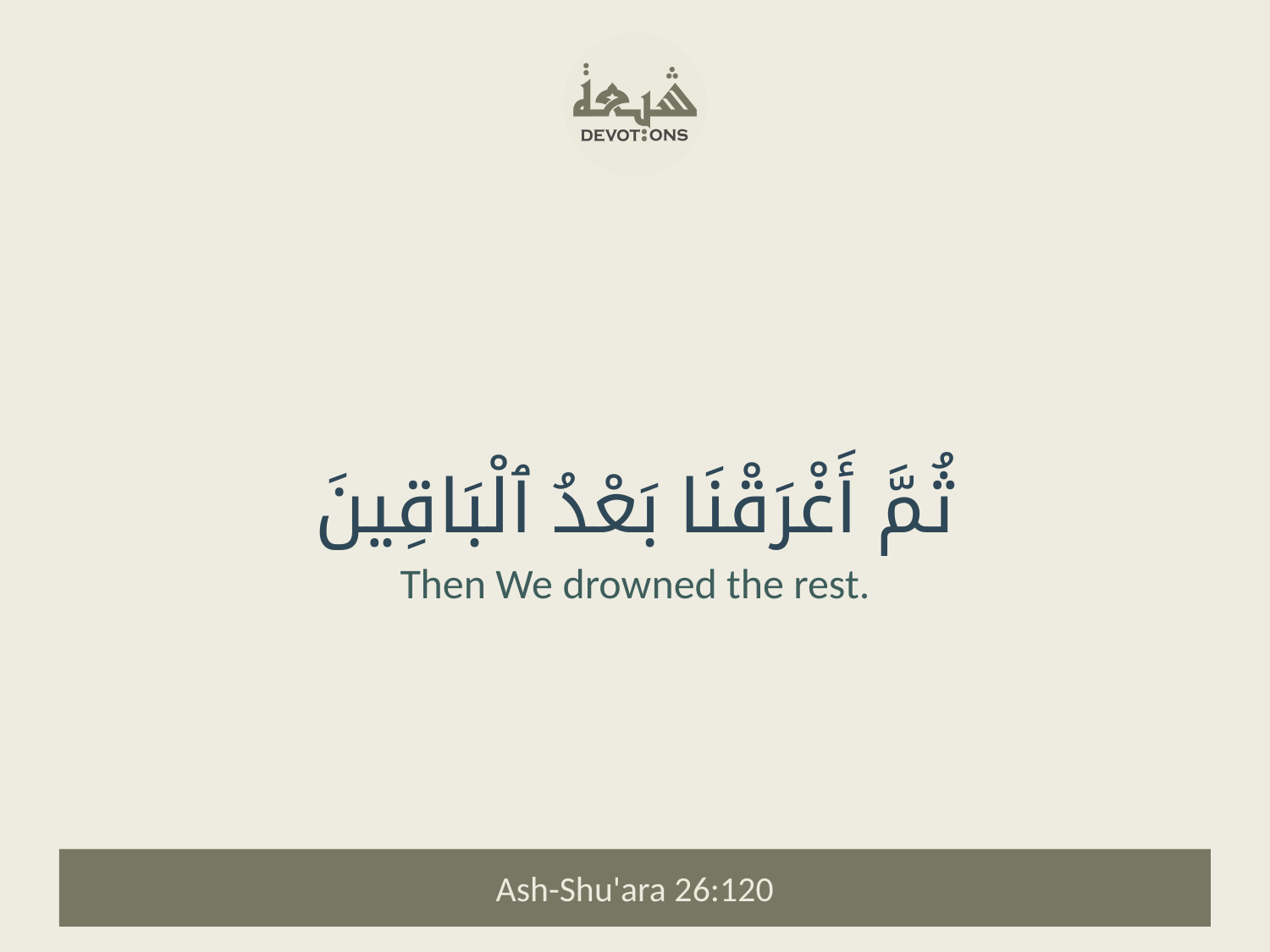

ثُمَّ أَغْرَقْنَا بَعْدُ ٱلْبَاقِينَ
Then We drowned the rest.
Ash-Shu'ara 26:120